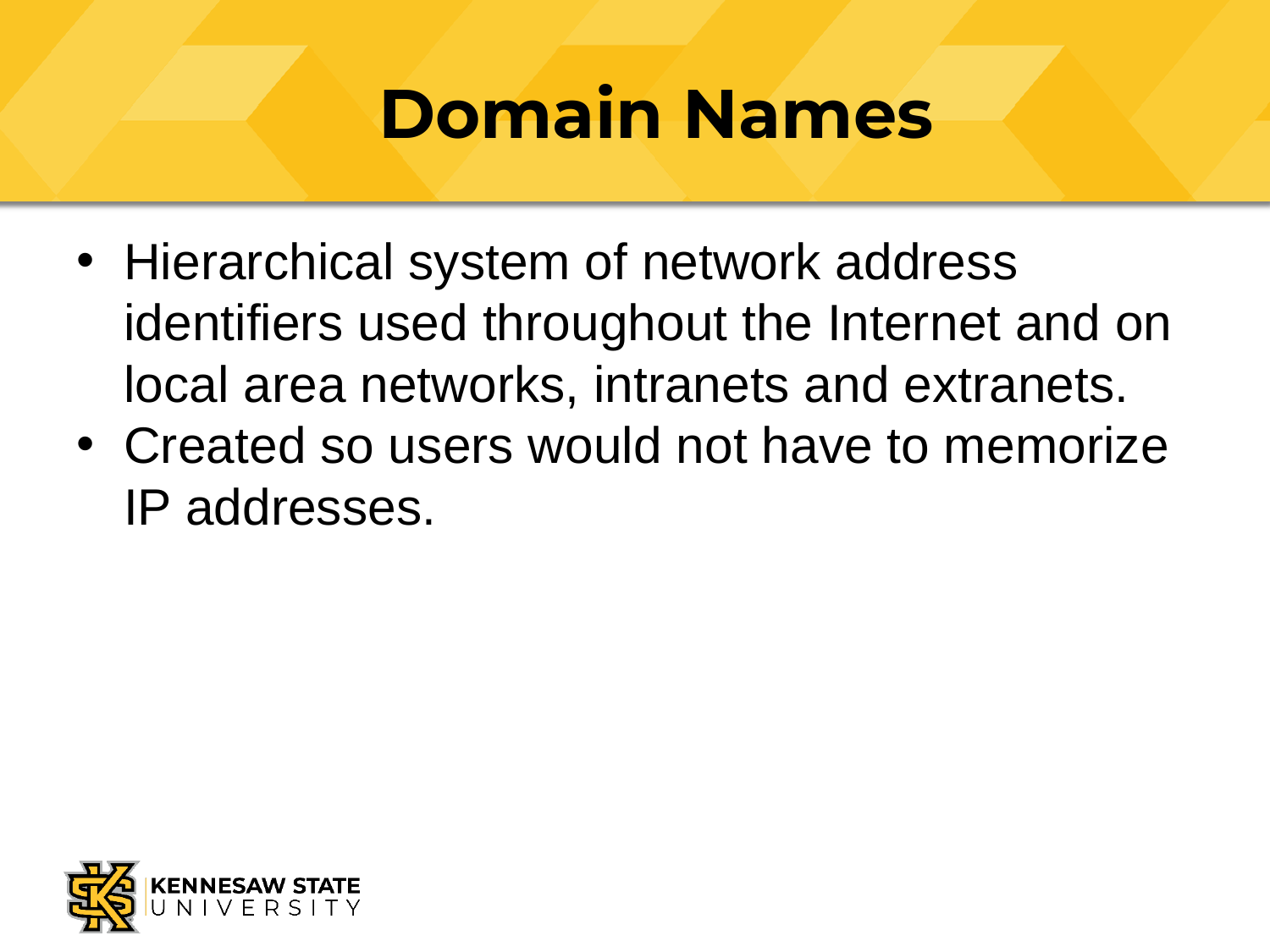

# Domain Names
Hierarchical system of network address identifiers used throughout the Internet and on local area networks, intranets and extranets.
Created so users would not have to memorize IP addresses.